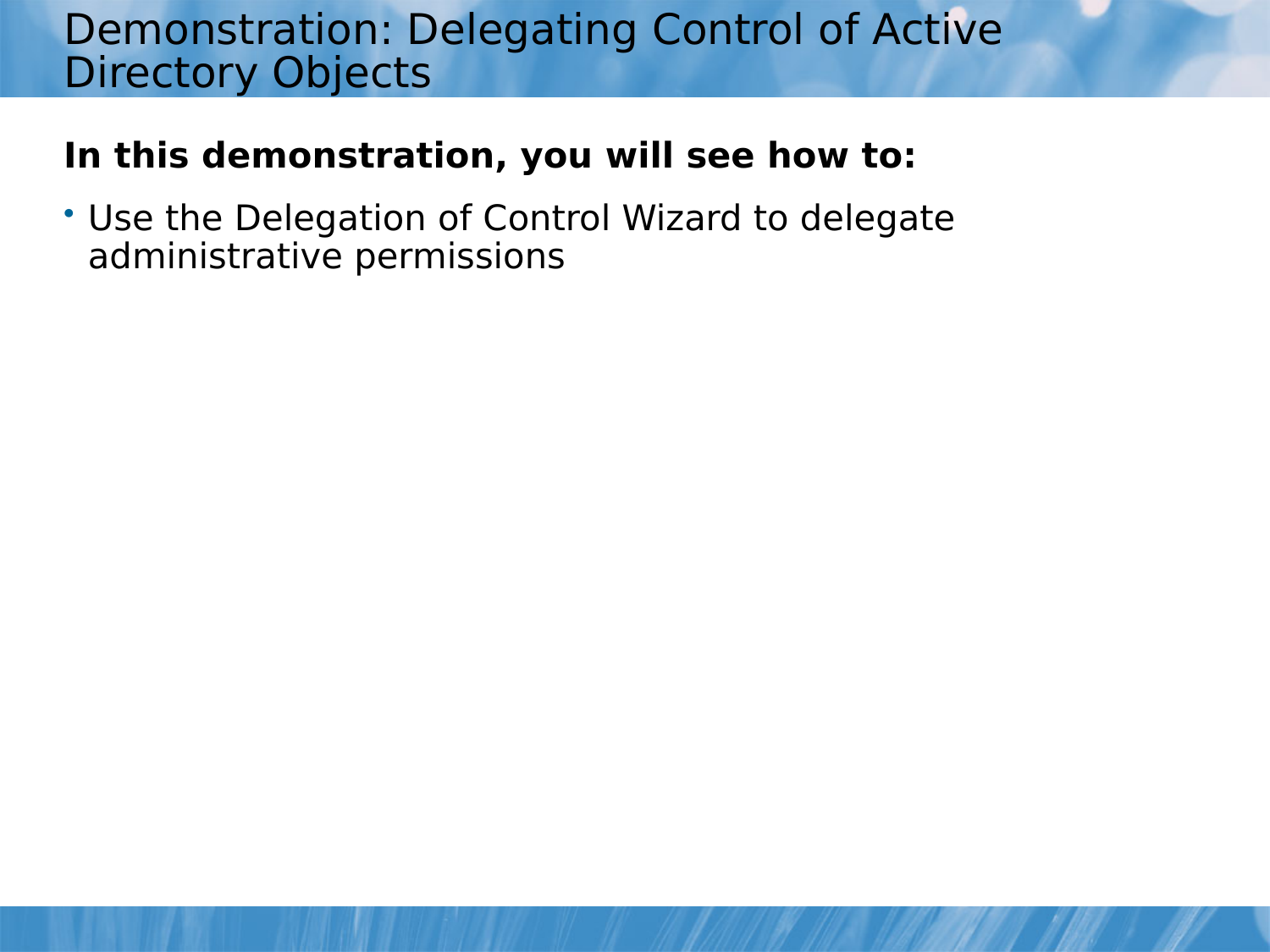

# Demonstration: Delegating Control of Active Directory Objects
In this demonstration, you will see how to:
Use the Delegation of Control Wizard to delegate administrative permissions